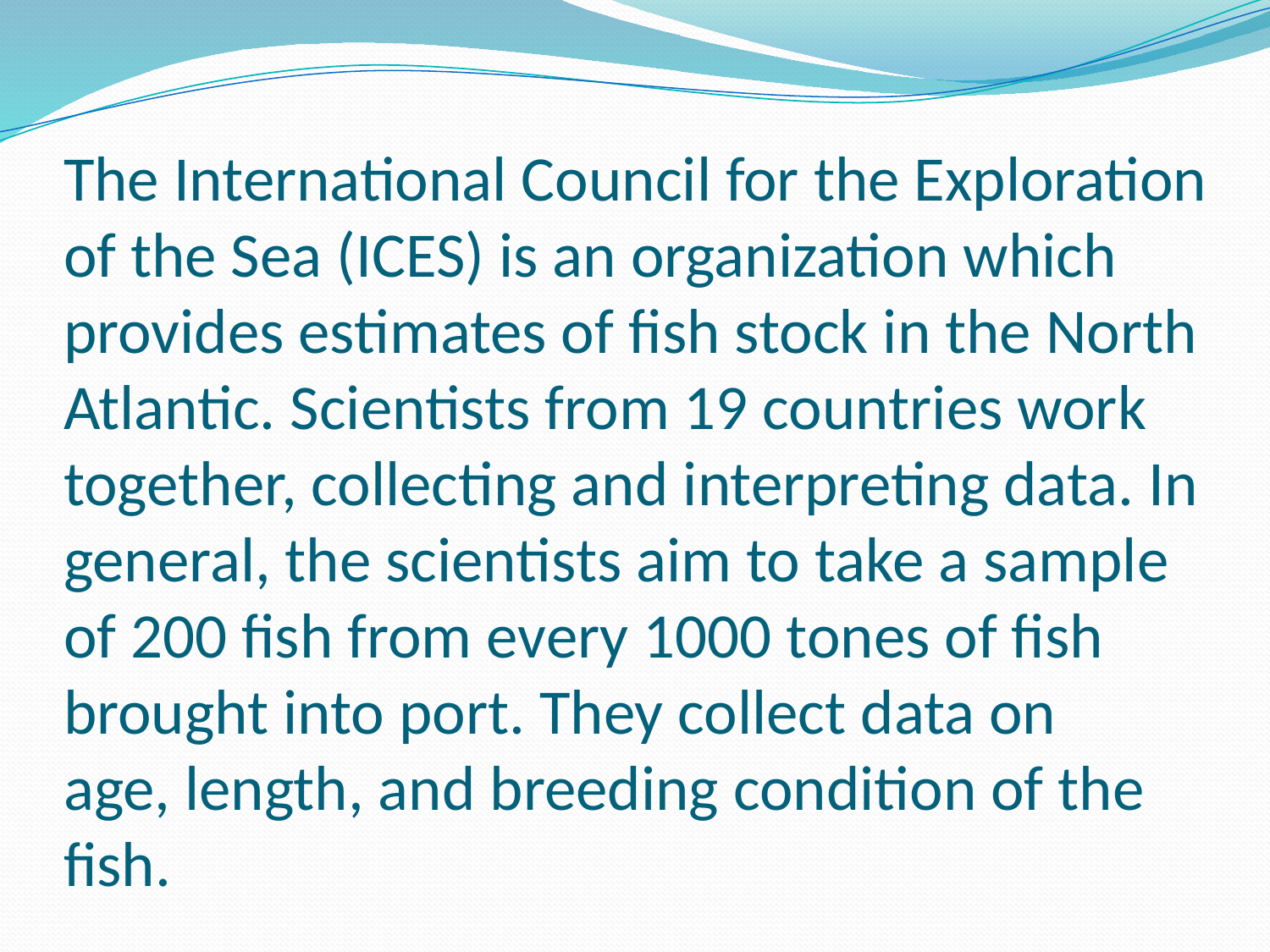

# The International Council for the Exploration of the Sea (ICES) is an organization which provides estimates of fish stock in the North Atlantic. Scientists from 19 countries work together, collecting and interpreting data. In general, the scientists aim to take a sample of 200 fish from every 1000 tones of fish brought into port. They collect data on age, length, and breeding condition of the fish.